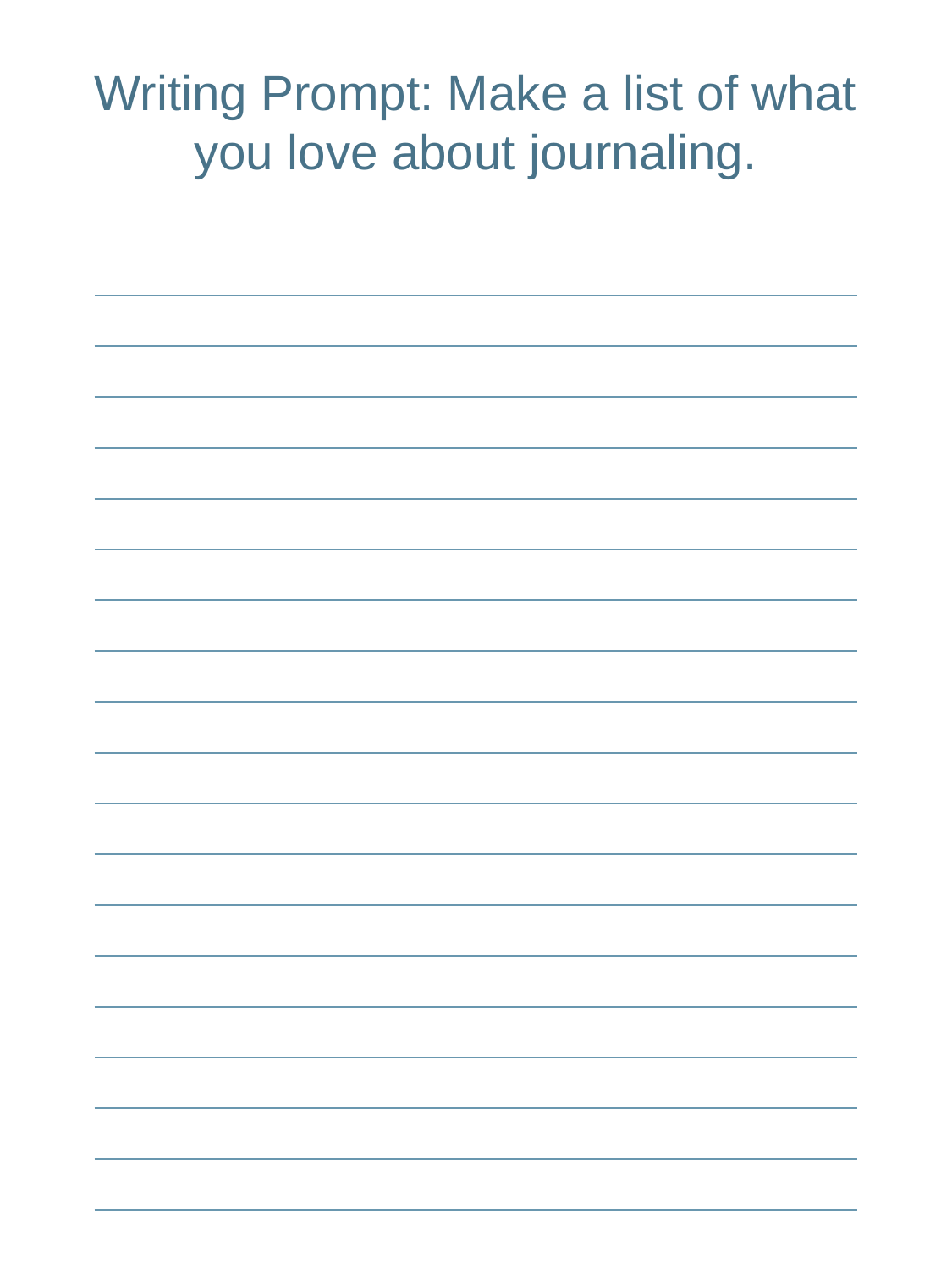

Writing Prompt: Make a list of what you love about journaling.
|  |
| --- |
|  |
|  |
|  |
|  |
|  |
|  |
|  |
|  |
|  |
|  |
|  |
|  |
|  |
|  |
|  |
|  |
|  |